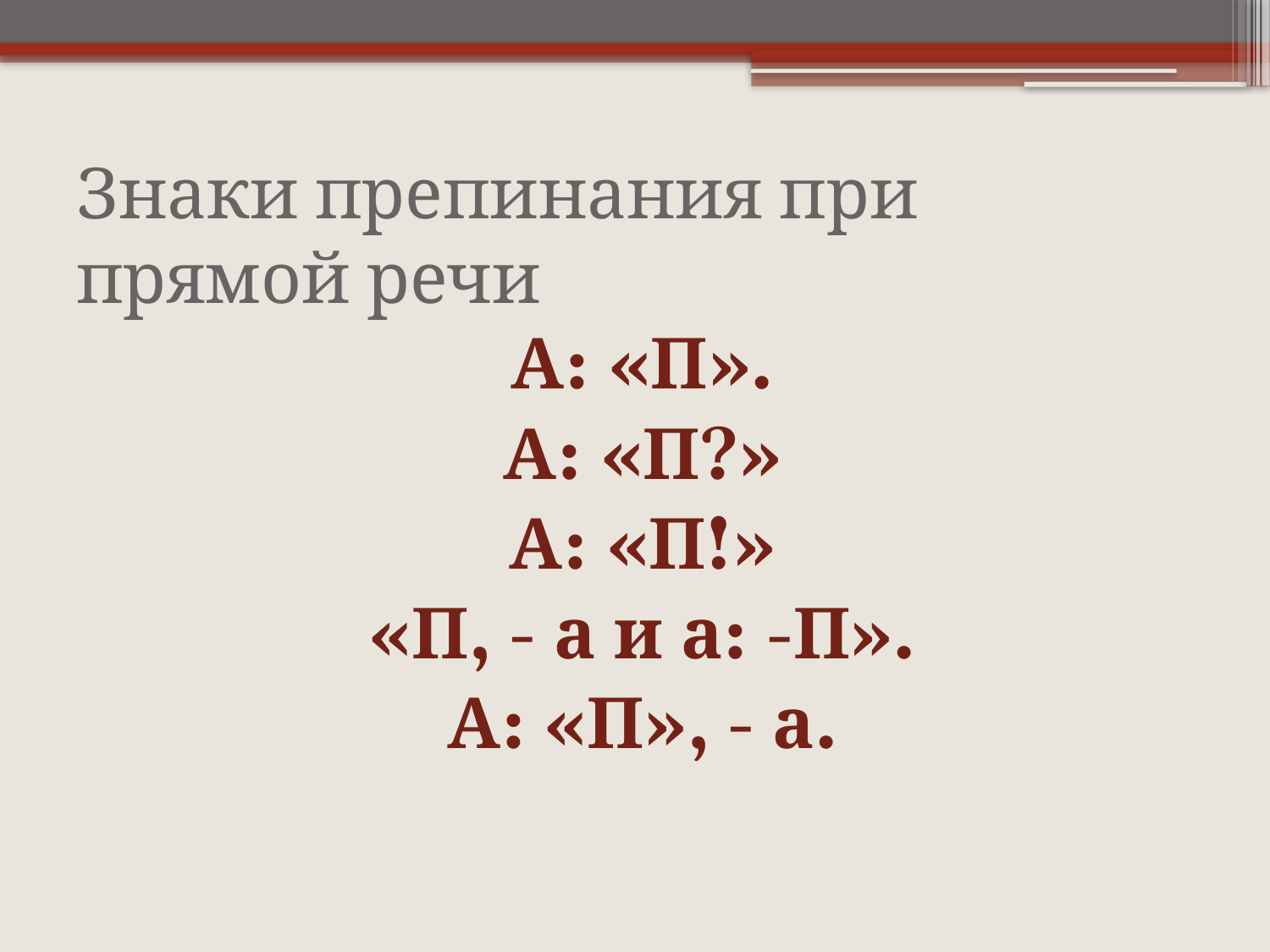

# Знаки препинания при прямой речи
А: «П».
А: «П?»
А: «П!»
«П, - а и а: -П».
А: «П», - а.